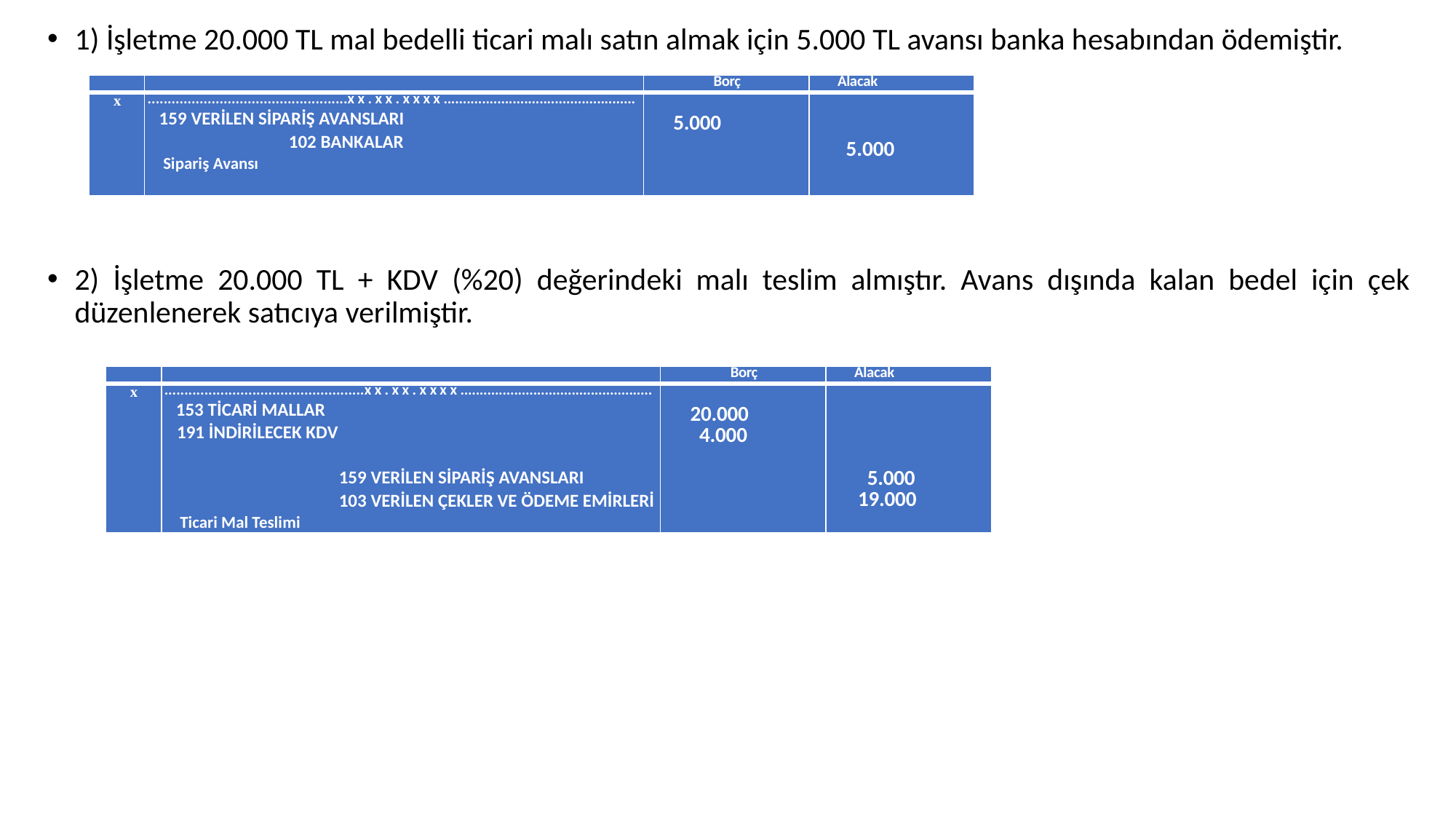

1) İşletme 20.000 TL mal bedelli ticari malı satın almak için 5.000 TL avansı banka hesabından ödemiştir.

2) İşletme 20.000 TL + KDV (%20) değerindeki malı teslim almıştır. Avans dışında kalan bedel için çek düzenlenerek satıcıya verilmiştir.
|  |  | Borç | Alacak |
| --- | --- | --- | --- |
| x | ..................................................xx.xx.xxxx.................................................. 159 VERİLEN SİPARİŞ AVANSLARI 102 BANKALAR Sipariş Avansı | 5.000 | 5.000 |
|  |  | Borç | Alacak |
| --- | --- | --- | --- |
| x | ..................................................xx.xx.xxxx.................................................. 153 TİCARİ MALLAR 191 İNDİRİLECEK KDV 159 VERİLEN SİPARİŞ AVANSLARI 103 VERİLEN ÇEKLER VE ÖDEME EMİRLERİ Ticari Mal Teslimi | 20.000 4.000 | 5.000 19.000 |